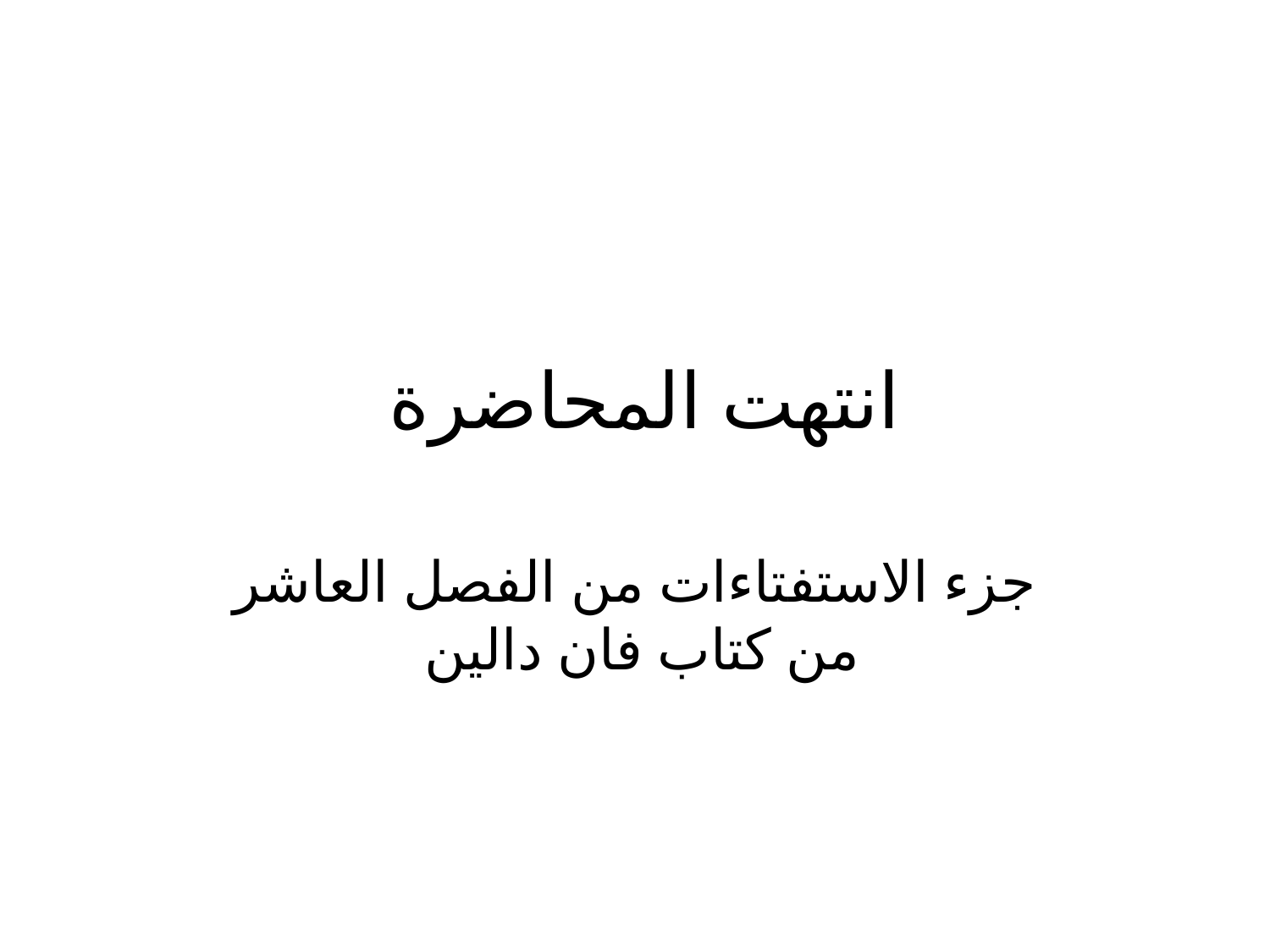

# انتهت المحاضرة
جزء الاستفتاءات من الفصل العاشر من كتاب فان دالين